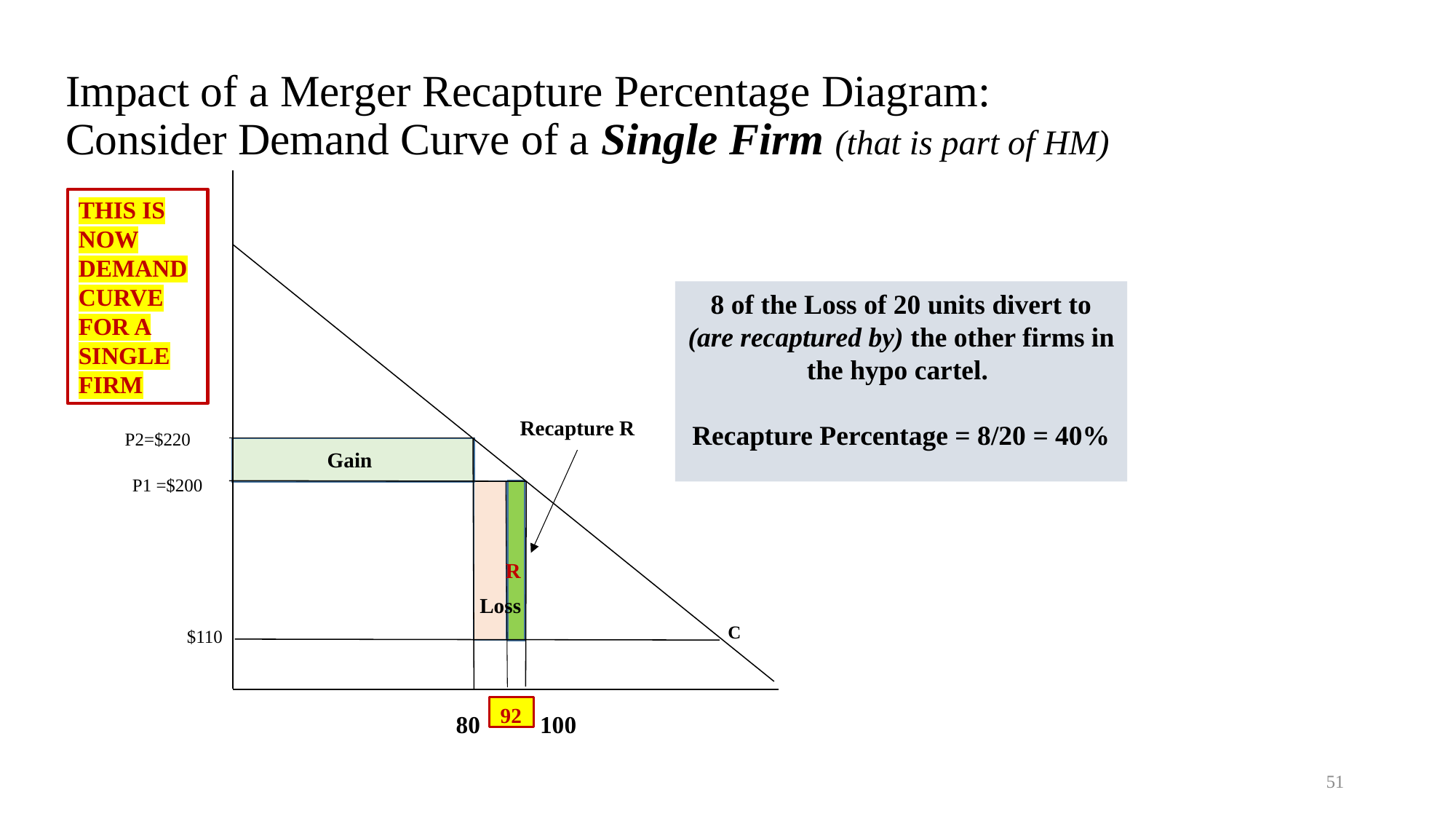

Impact of a Merger Recapture Percentage Diagram:
Consider Demand Curve of a Single Firm (that is part of HM)
Recapture R
Gain
R
P2=$220
P1 =$200
$110

80
100

C
92

Loss

THIS IS NOW DEMAND CURVE FOR A SINGLE FIRM
8 of the Loss of 20 units divert to (are recaptured by) the other firms in the hypo cartel.
Recapture Percentage = 8/20 = 40%
51